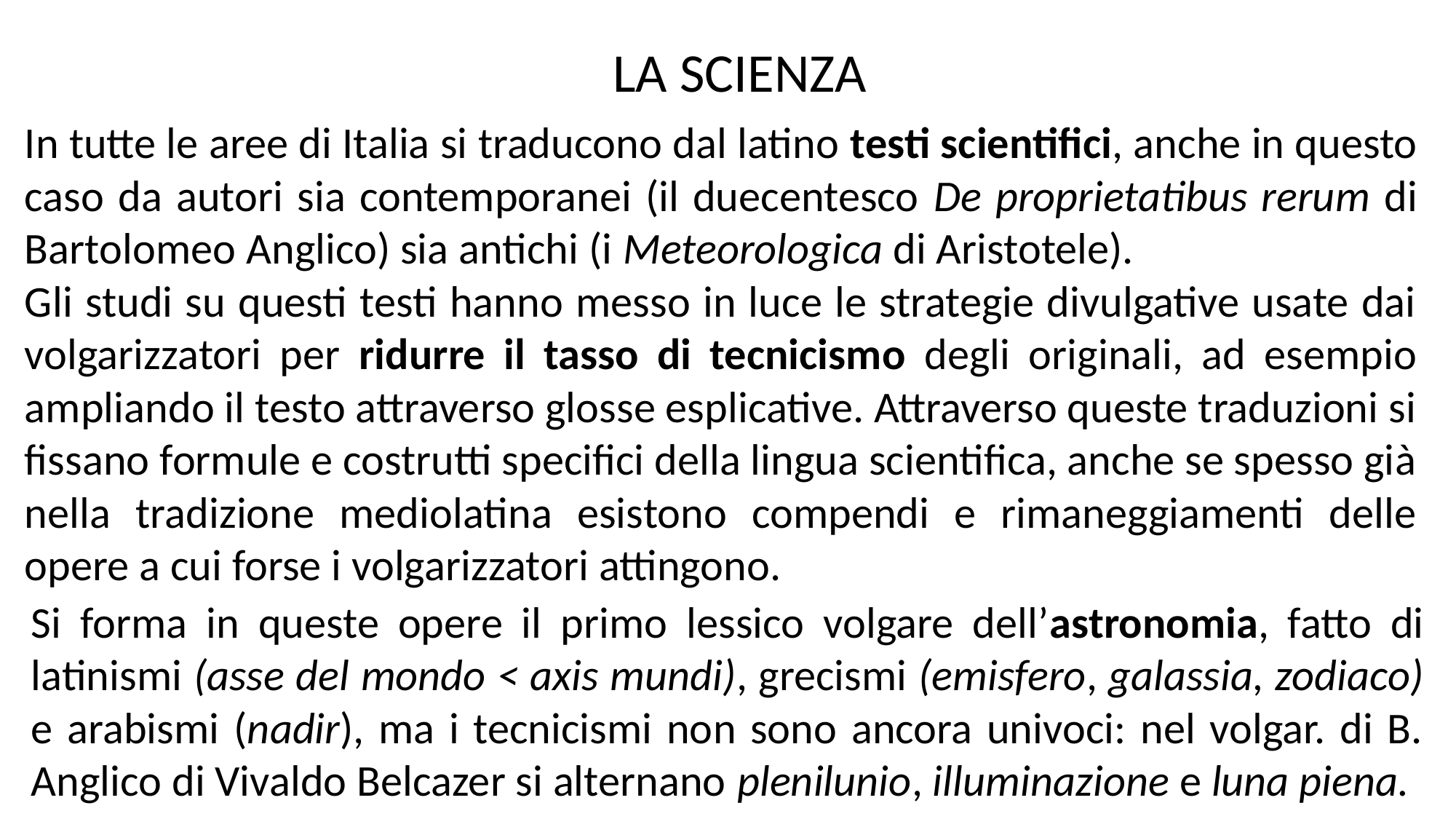

LA SCIENZA
In tutte le aree di Italia si traducono dal latino testi scientifici, anche in questo caso da autori sia contemporanei (il duecentesco De proprietatibus rerum di Bartolomeo Anglico) sia antichi (i Meteorologica di Aristotele).
Gli studi su questi testi hanno messo in luce le strategie divulgative usate dai volgarizzatori per ridurre il tasso di tecnicismo degli originali, ad esempio ampliando il testo attraverso glosse esplicative. Attraverso queste traduzioni si fissano formule e costrutti specifici della lingua scientifica, anche se spesso già nella tradizione mediolatina esistono compendi e rimaneggiamenti delle opere a cui forse i volgarizzatori attingono.
Si forma in queste opere il primo lessico volgare dell’astronomia, fatto di latinismi (asse del mondo < axis mundi), grecismi (emisfero, galassia, zodiaco) e arabismi (nadir), ma i tecnicismi non sono ancora univoci: nel volgar. di B. Anglico di Vivaldo Belcazer si alternano plenilunio, illuminazione e luna piena.